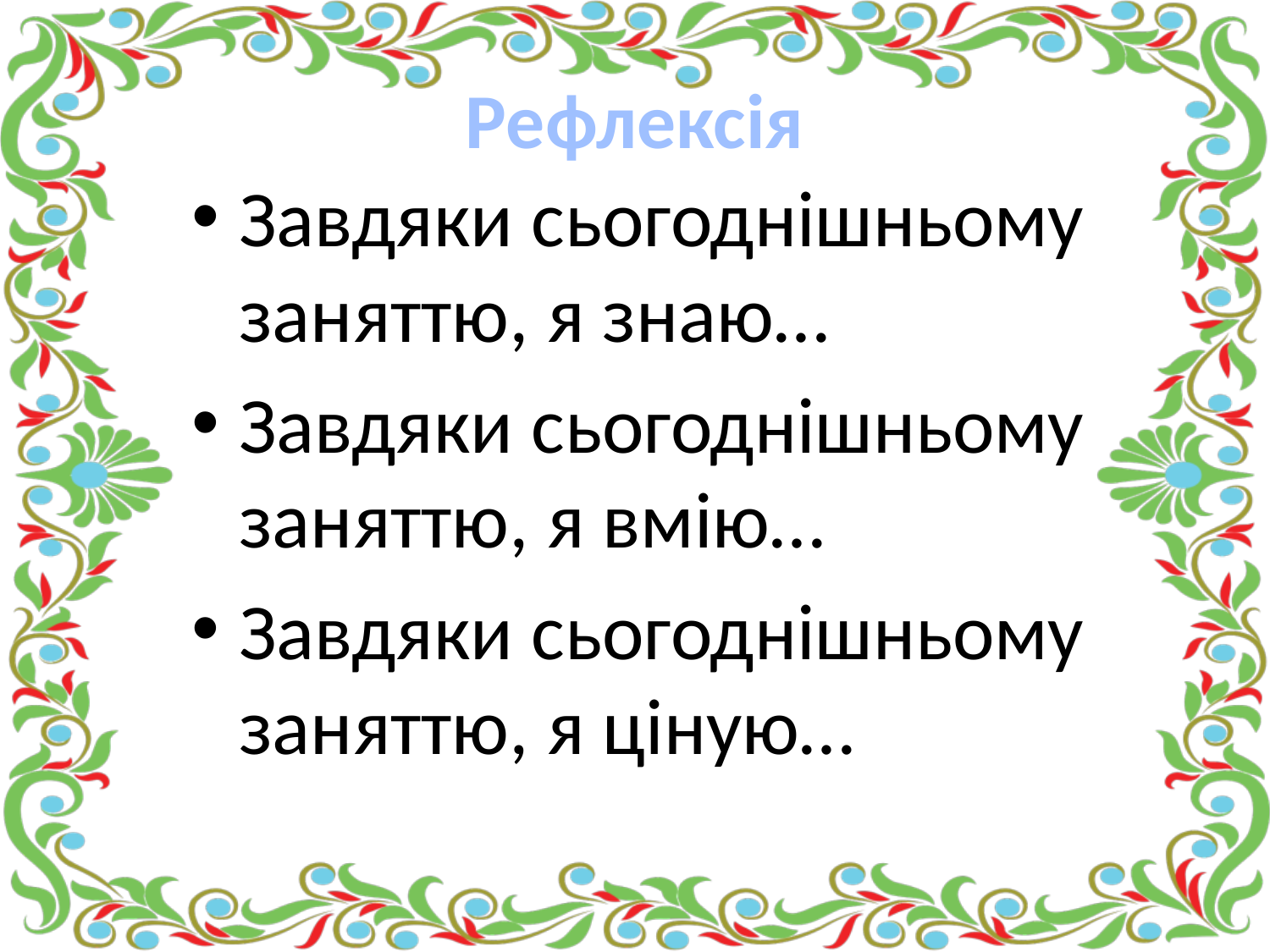

# Рефлексія
Завдяки сьогоднішньому заняттю, я знаю…
Завдяки сьогоднішньому заняттю, я вмію…
Завдяки сьогоднішньому заняттю, я ціную…